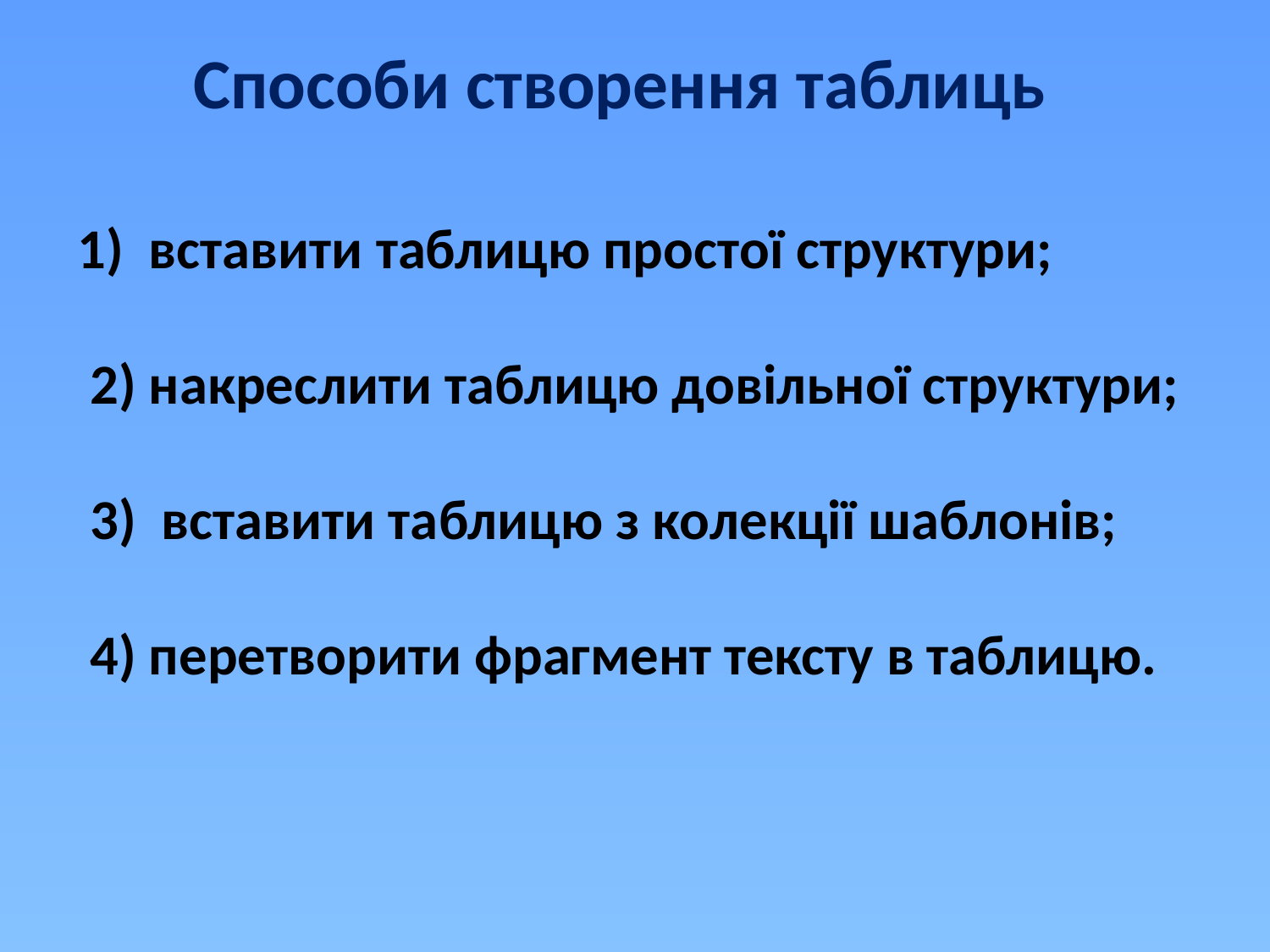

Способи створення таблиць
вставити таблицю простої структури;

 2) накреслити таблицю довільної структури;

 3)  вставити таблицю з колекції шаблонів;

 4) перетворити фрагмент тексту в таблицю.